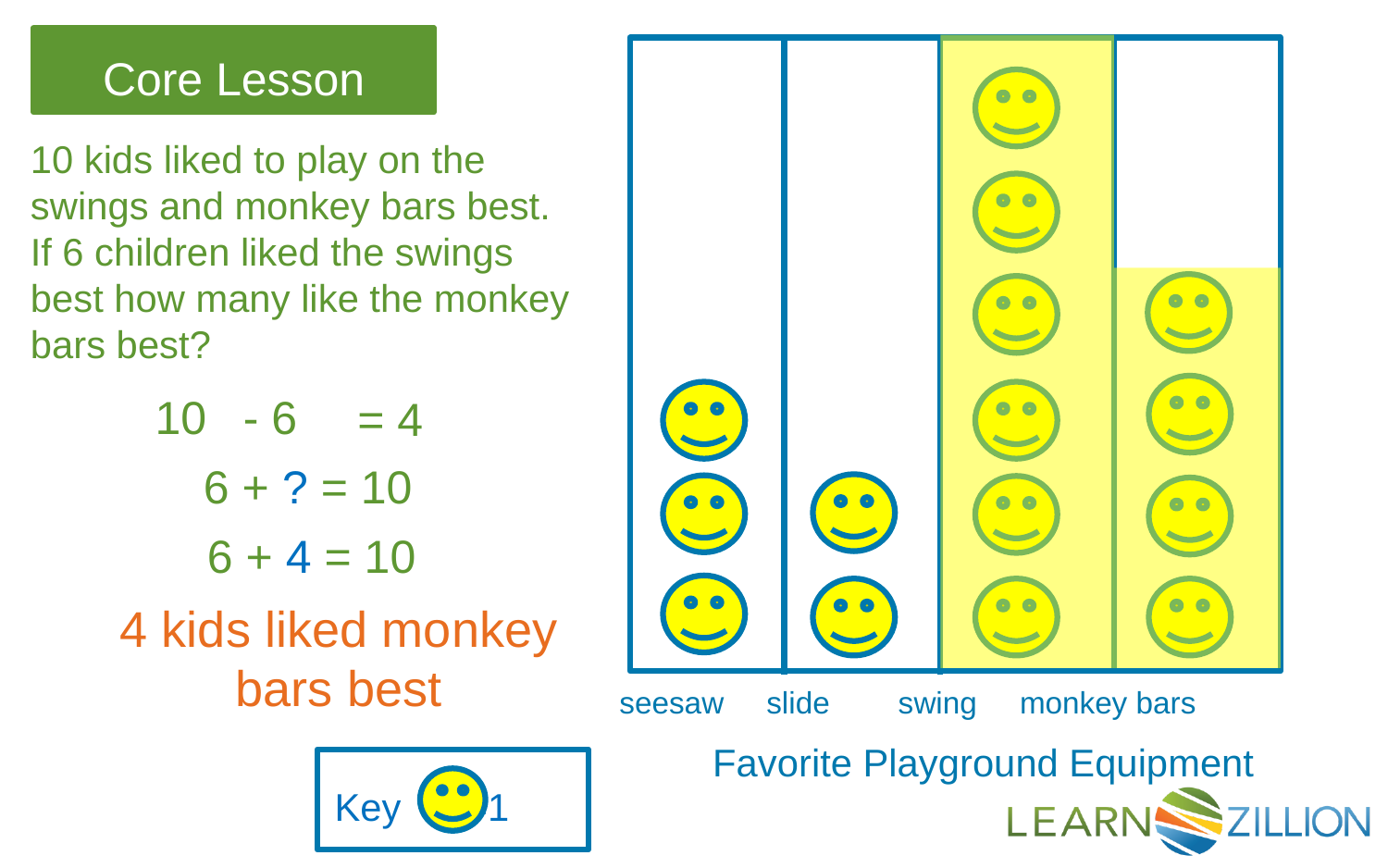

10 kids liked to play on the swings and monkey bars best.  If 6 children liked the swings best how many like the monkey bars best?

10
- 6

= 4
6 + ? = 10

6 + 4 = 10

4 kids liked monkey bars best
seesaw     slide        swing     monkey bars
Favorite Playground Equipment

Key      =1